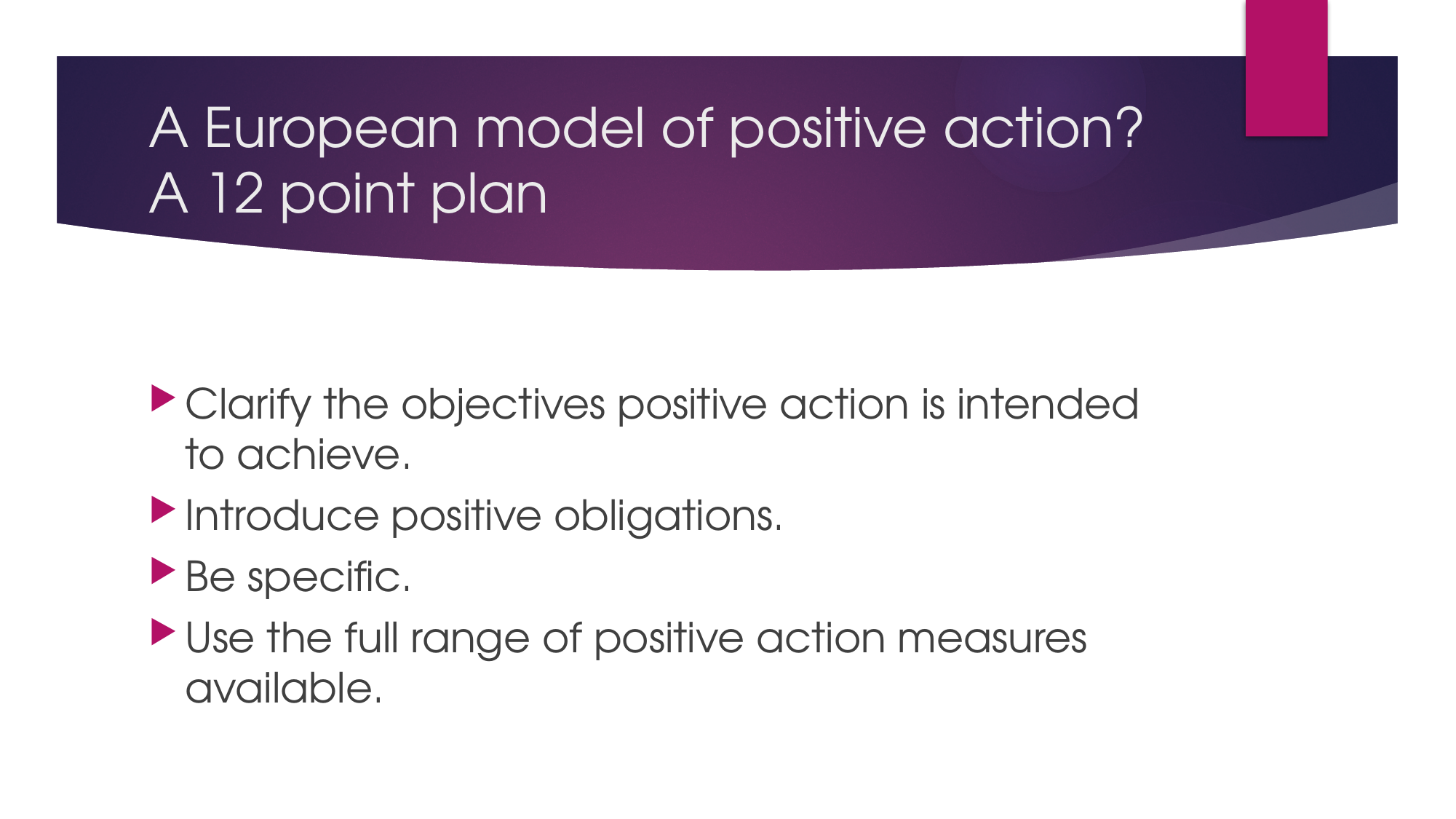

# A European model of positive action? A 12 point plan

Clarify the objectives positive action is intended to achieve.
Introduce positive obligations.
Be specific.
Use the full range of positive action measures available.